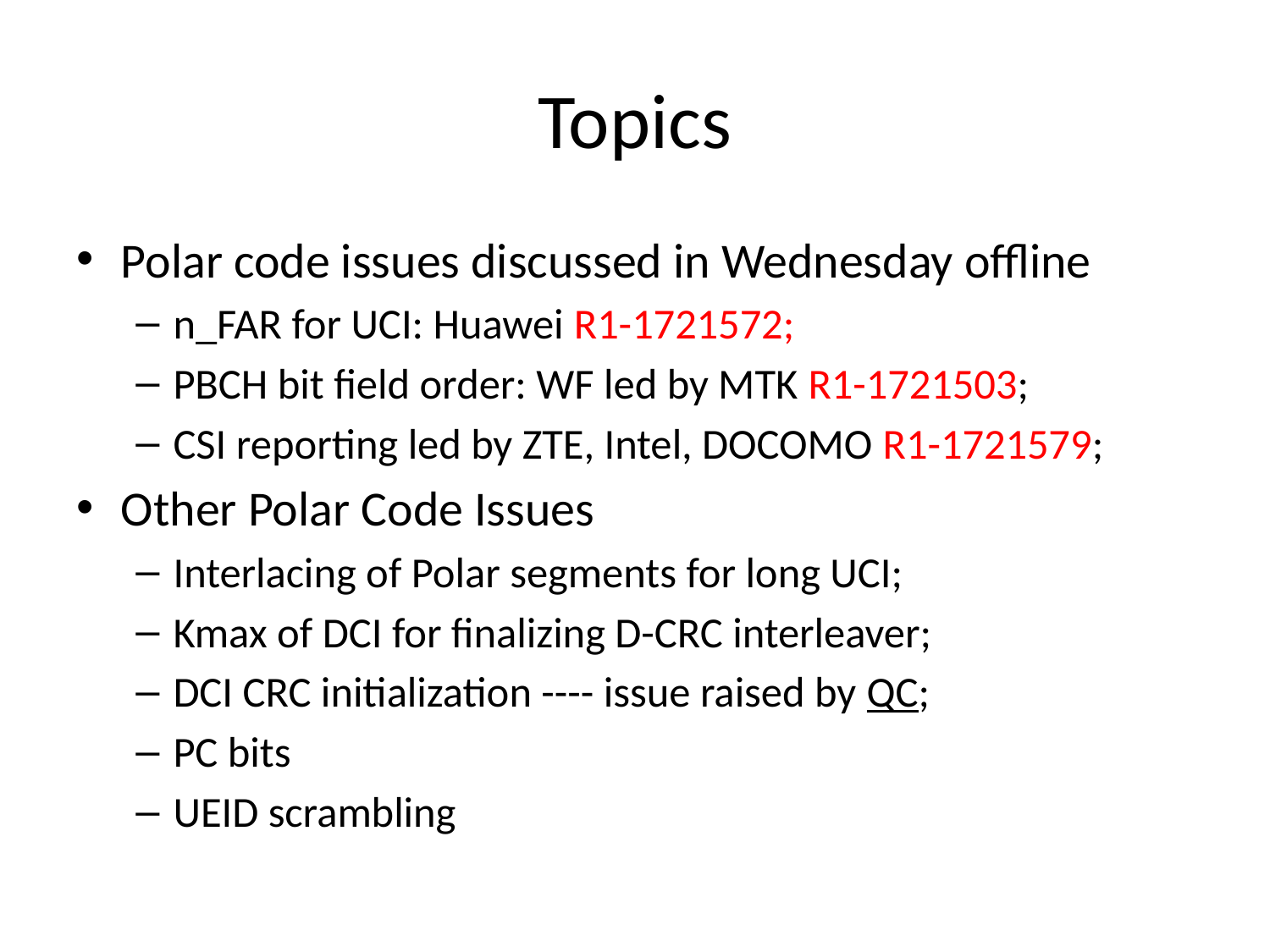

# Topics
Polar code issues discussed in Wednesday offline
n_FAR for UCI: Huawei R1-1721572;
PBCH bit field order: WF led by MTK R1-1721503;
CSI reporting led by ZTE, Intel, DOCOMO R1-1721579;
Other Polar Code Issues
Interlacing of Polar segments for long UCI;
Kmax of DCI for finalizing D-CRC interleaver;
DCI CRC initialization ---- issue raised by QC;
PC bits
UEID scrambling